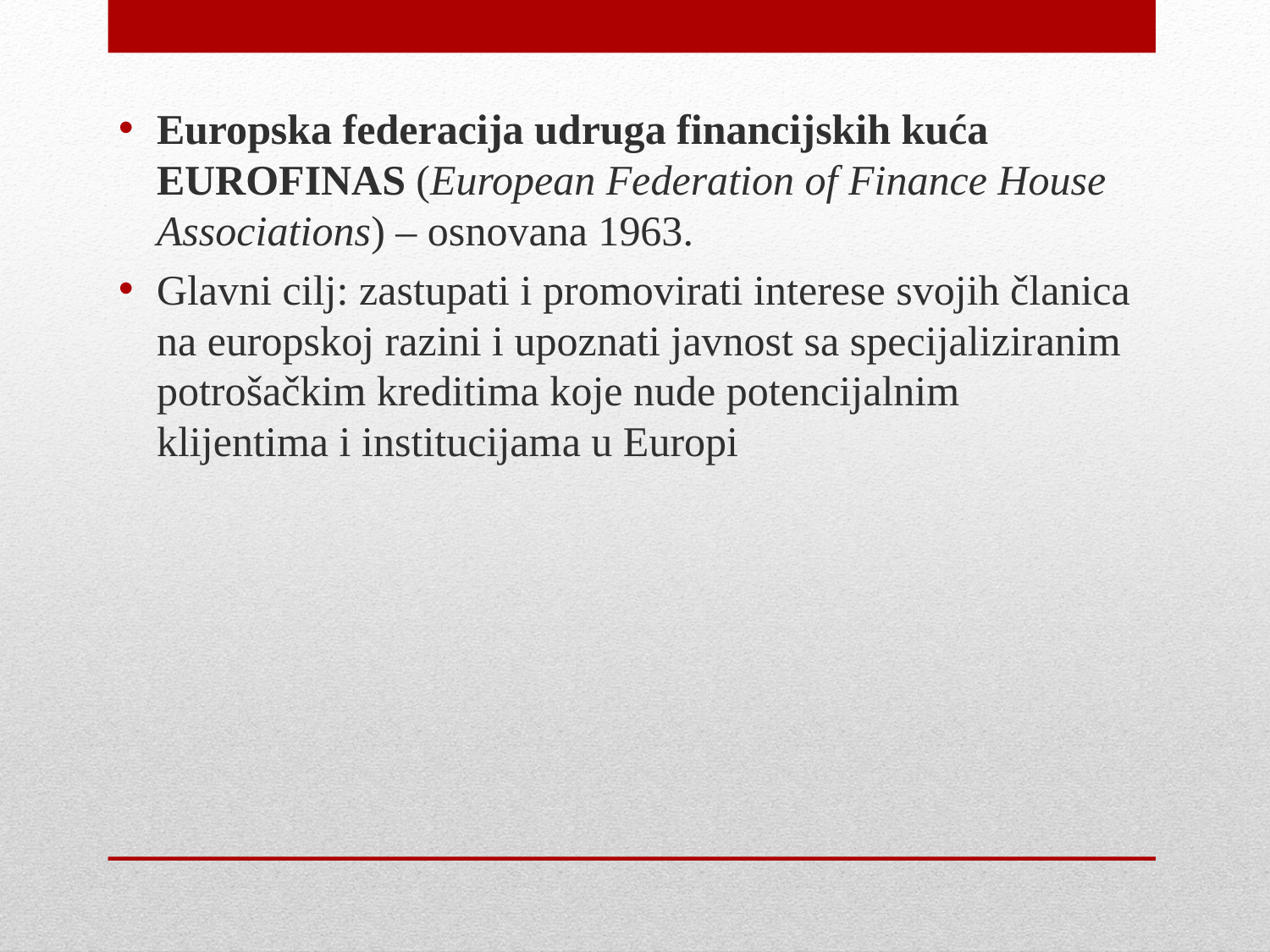

Europska federacija udruga financijskih kuća EUROFINAS (European Federation of Finance House Associations) – osnovana 1963.
Glavni cilj: zastupati i promovirati interese svojih članica na europskoj razini i upoznati javnost sa specijaliziranim potrošačkim kreditima koje nude potencijalnim klijentima i institucijama u Europi